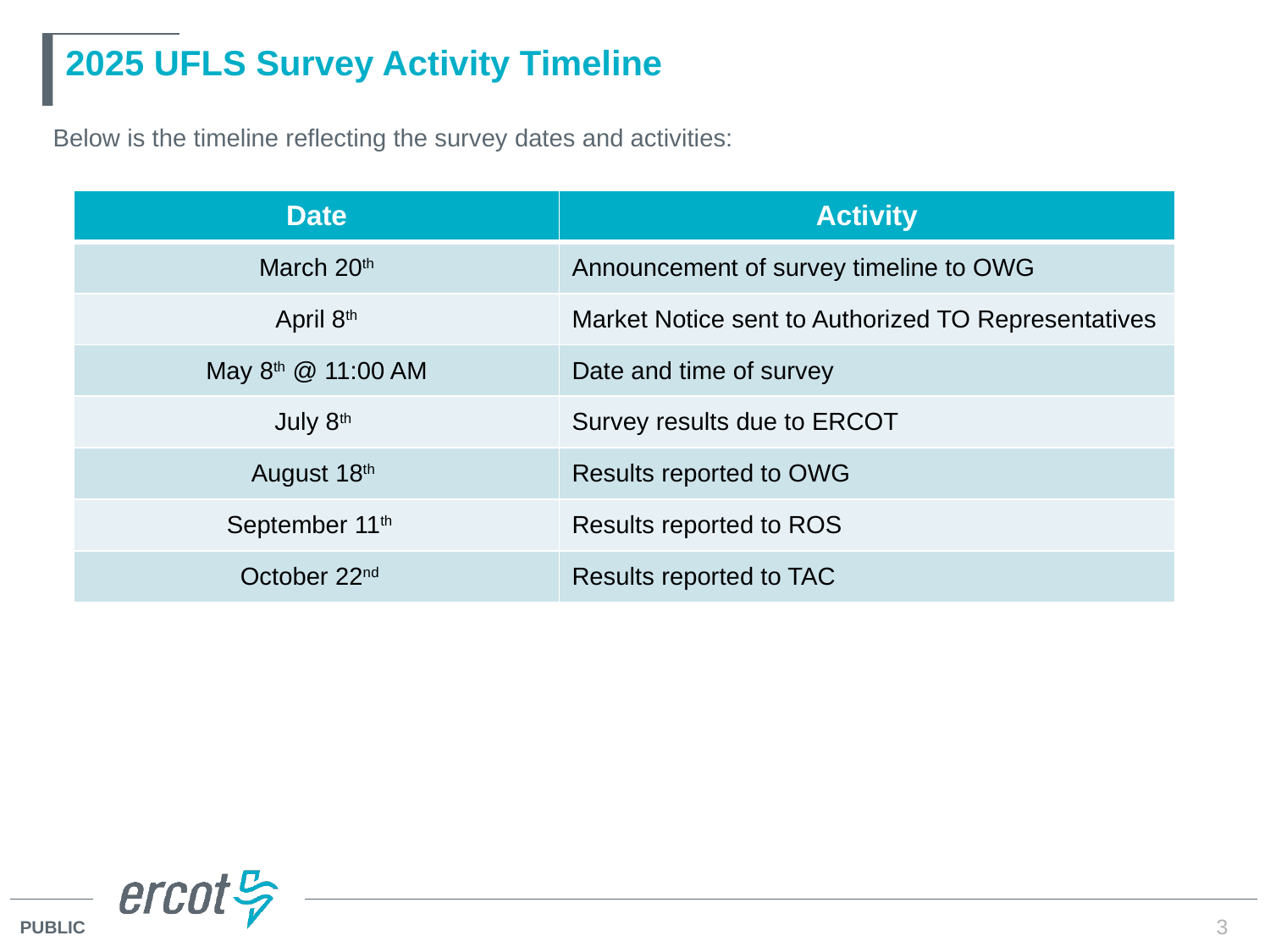

# 2025 UFLS Survey Activity Timeline
Below is the timeline reflecting the survey dates and activities:

| Date | Activity |
| --- | --- |
| March 20th | Announcement of survey timeline to OWG |
| April 8th | Market Notice sent to Authorized TO Representatives |
| May 8th @ 11:00 AM | Date and time of survey |
| July 8th | Survey results due to ERCOT |
| August 18th | Results reported to OWG |
| September 11th | Results reported to ROS |
| October 22nd | Results reported to TAC |
3